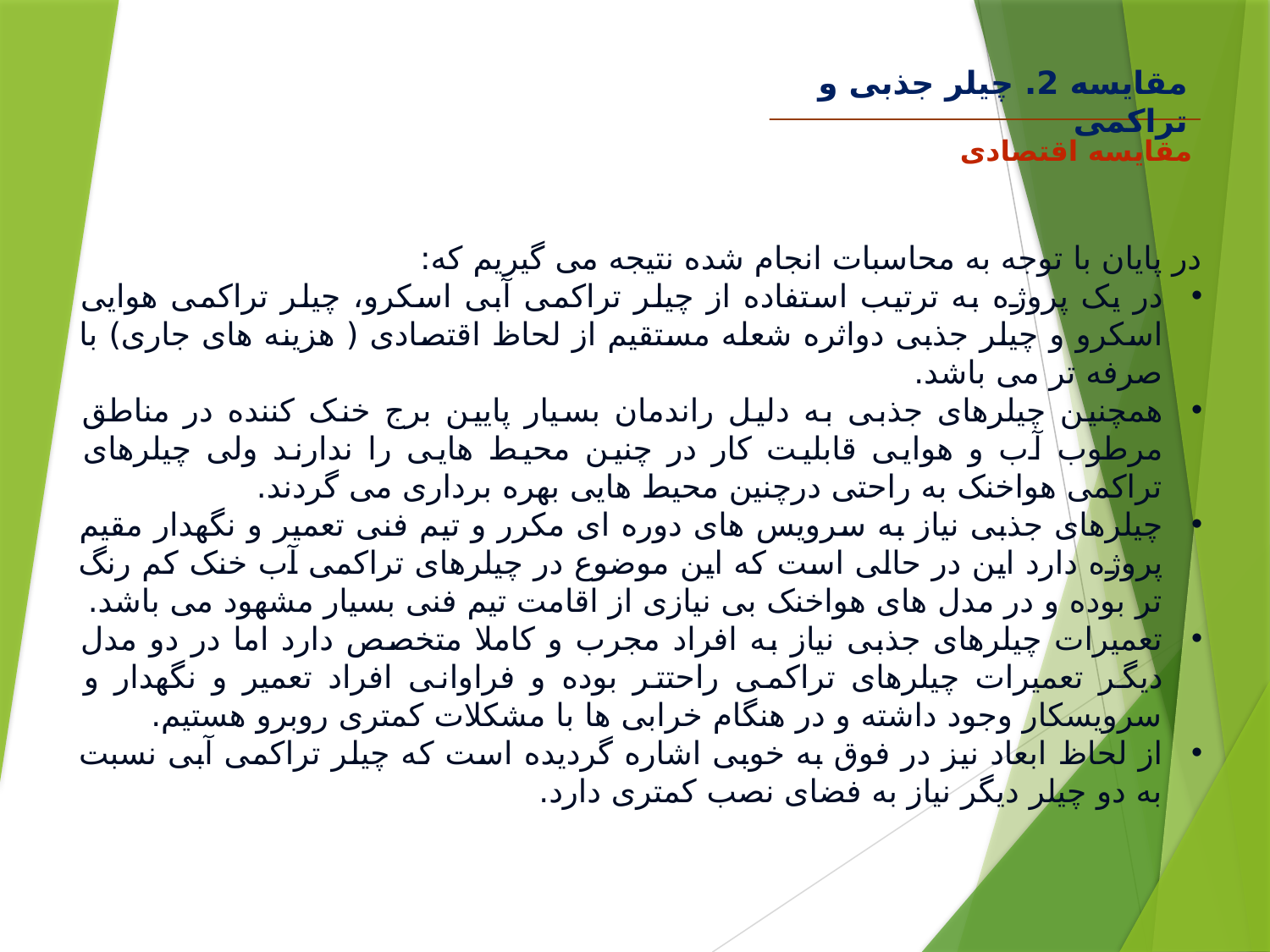

مقایسه 2. چیلر جذبی و تراکمی
مقایسه اقتصادی
در پایان با توجه به محاسبات انجام شده نتیجه می گیریم که:
در یک پروژه به ترتیب استفاده از چیلر تراکمی آبی اسکرو، چیلر تراکمی هوایی اسکرو و چیلر جذبی دواثره شعله مستقیم از لحاظ اقتصادی ( هزینه های جاری) با صرفه تر می باشد.
همچنین چیلرهای جذبی به دلیل راندمان بسیار پایین برج خنک کننده در مناطق مرطوب آب و هوایی قابلیت کار در چنین محیط هایی را ندارند ولی چیلرهای تراکمی هواخنک به راحتی درچنین محیط هایی بهره برداری می گردند.
چیلرهای جذبی نیاز به سرویس های دوره ای مکرر و تیم فنی تعمیر و نگهدار مقیم پروژه دارد این در حالی است که این موضوع در چیلرهای تراکمی آب خنک کم رنگ تر بوده و در مدل های هواخنک بی نیازی از اقامت تیم فنی بسیار مشهود می باشد.
تعمیرات چیلرهای جذبی نیاز به افراد مجرب و کاملا متخصص دارد اما در دو مدل دیگر تعمیرات چیلرهای تراکمی راحتتر بوده و فراوانی افراد تعمیر و نگهدار و سرویسکار وجود داشته و در هنگام خرابی ها با مشکلات کمتری روبرو هستیم.
از لحاظ ابعاد نیز در فوق به خوبی اشاره گردیده است که چیلر تراکمی آبی نسبت به دو چیلر دیگر نیاز به فضای نصب کمتری دارد.